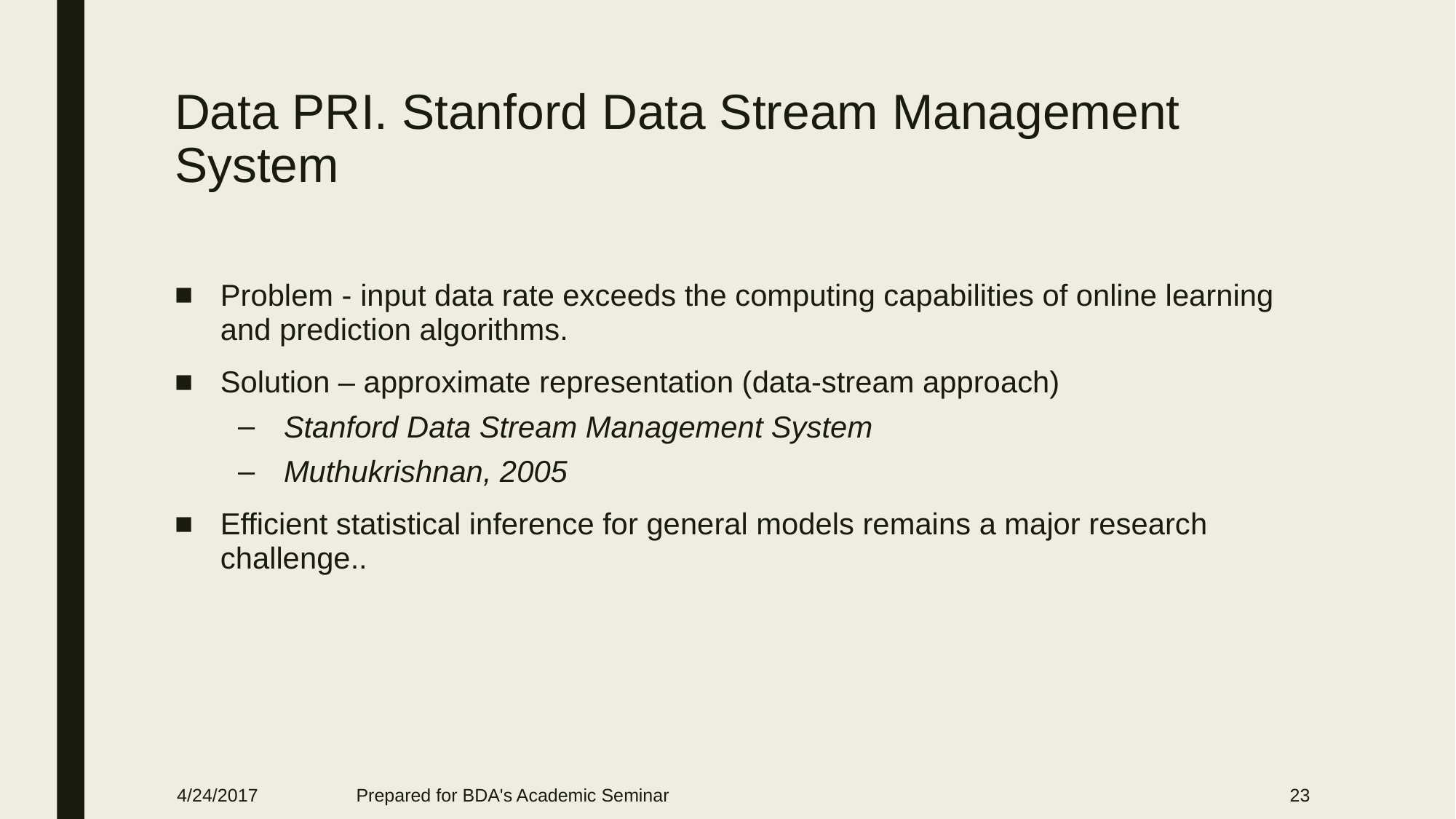

# Data PRI. Stanford Data Stream Management System
Problem - input data rate exceeds the computing capabilities of online learning and prediction algorithms.
Solution – approximate representation (data-stream approach)
Stanford Data Stream Management System
Muthukrishnan, 2005
Efficient statistical inference for general models remains a major research challenge..
4/24/2017
Prepared for BDA's Academic Seminar
23